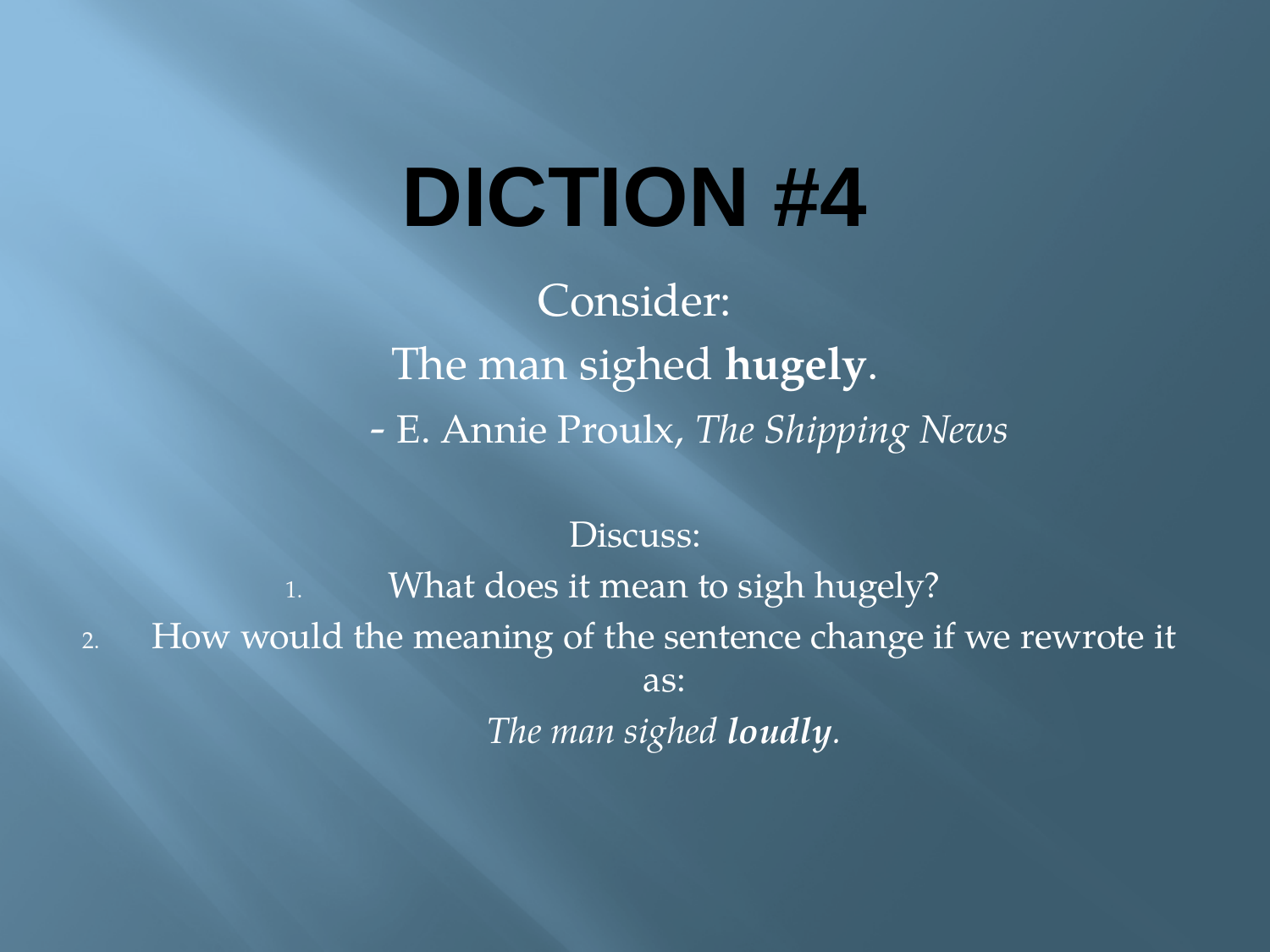

# Diction #4
Consider:
The man sighed hugely.
		- E. Annie Proulx, The Shipping News

Discuss:
What does it mean to sigh hugely?
How would the meaning of the sentence change if we rewrote it as:
	The man sighed loudly.